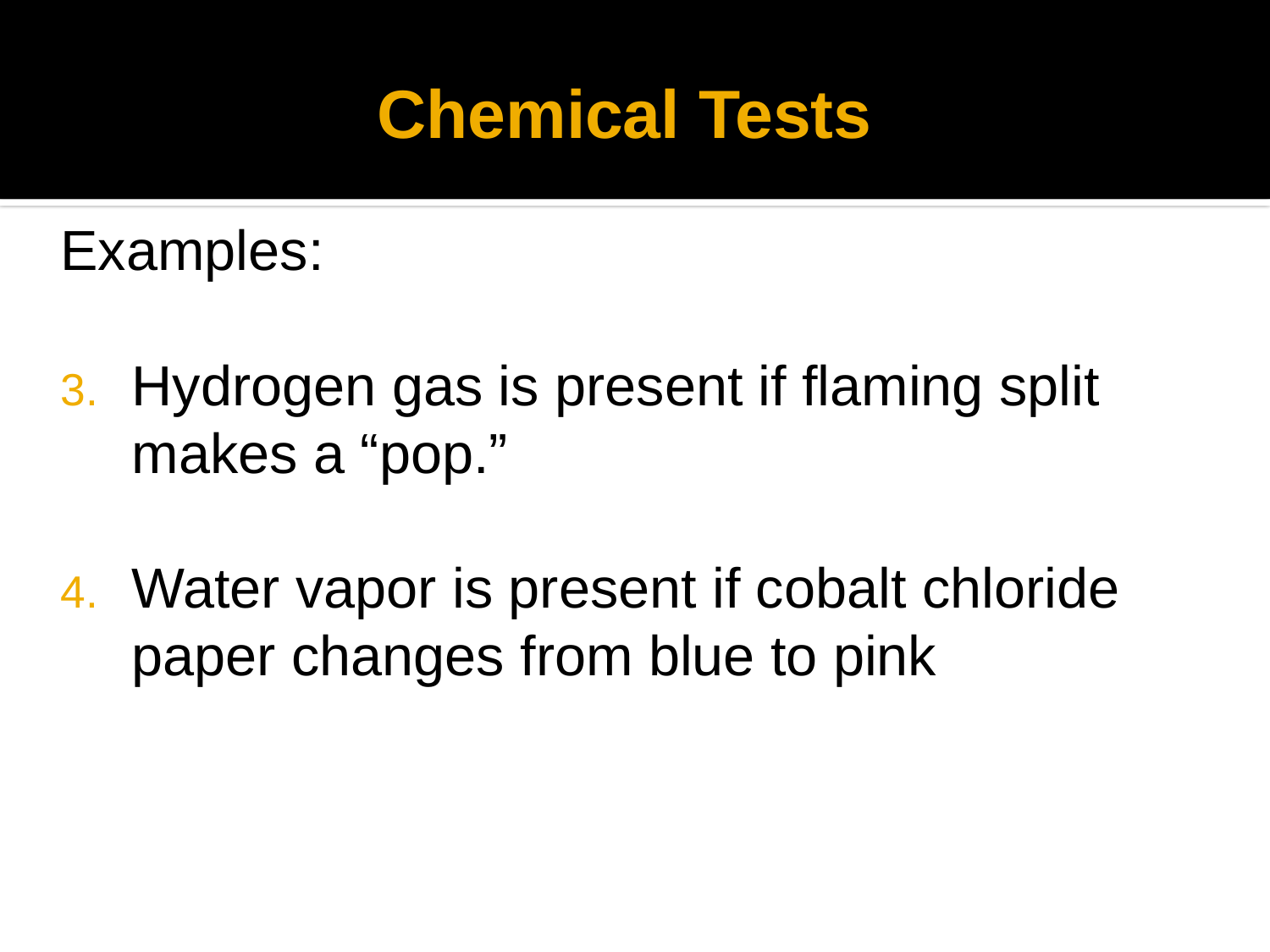

# Chemical Tests
Examples:

Hydrogen gas is present if flaming split makes a “pop.”

Water vapor is present if cobalt chloride paper changes from blue to pink